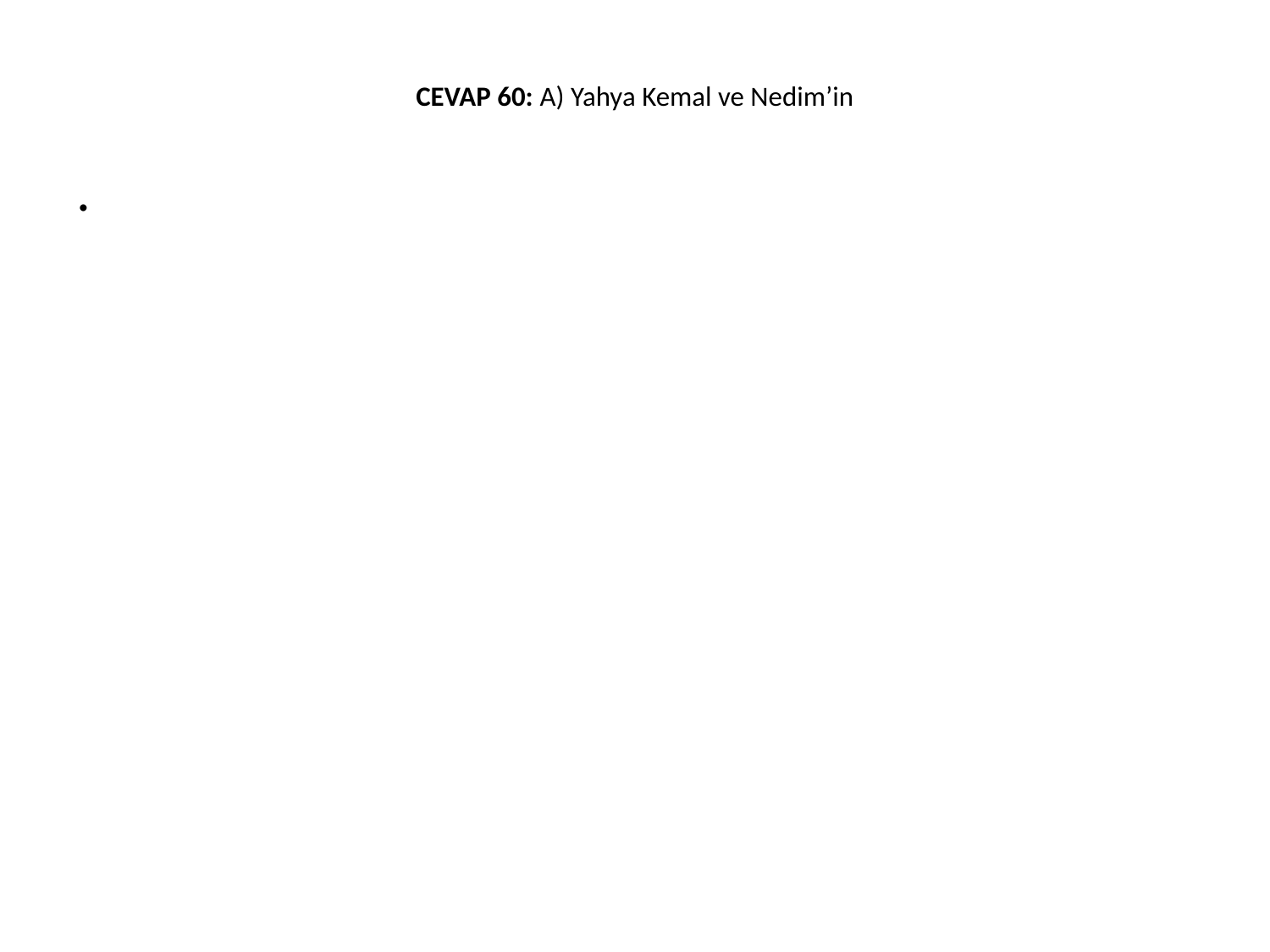

# CEVAP 60: A) Yahya Kemal ve Nedim’in
.